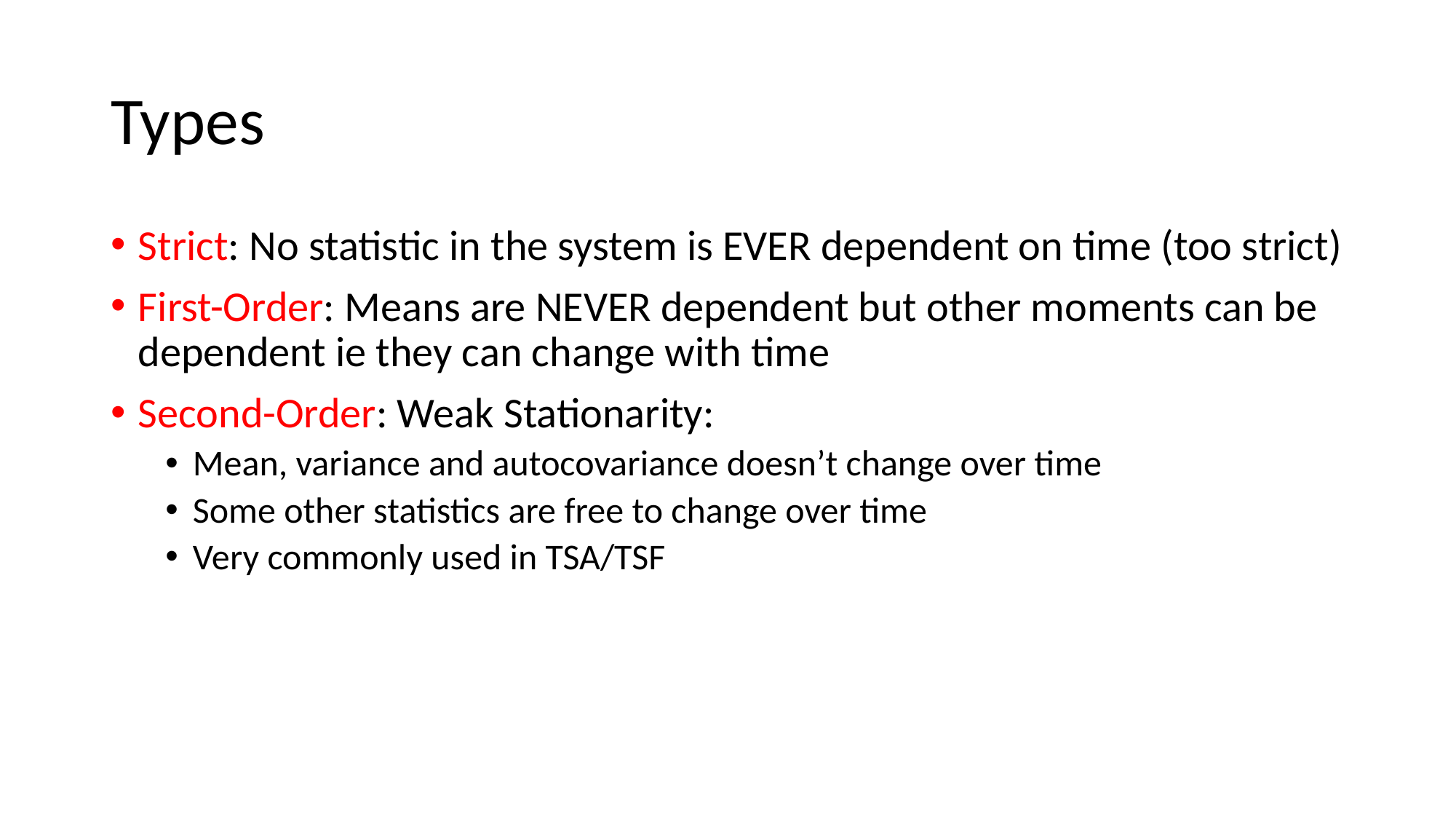

# Types
Strict: No statistic in the system is EVER dependent on time (too strict)
First-Order: Means are NEVER dependent but other moments can be dependent ie they can change with time
Second-Order: Weak Stationarity:
Mean, variance and autocovariance doesn’t change over time
Some other statistics are free to change over time
Very commonly used in TSA/TSF